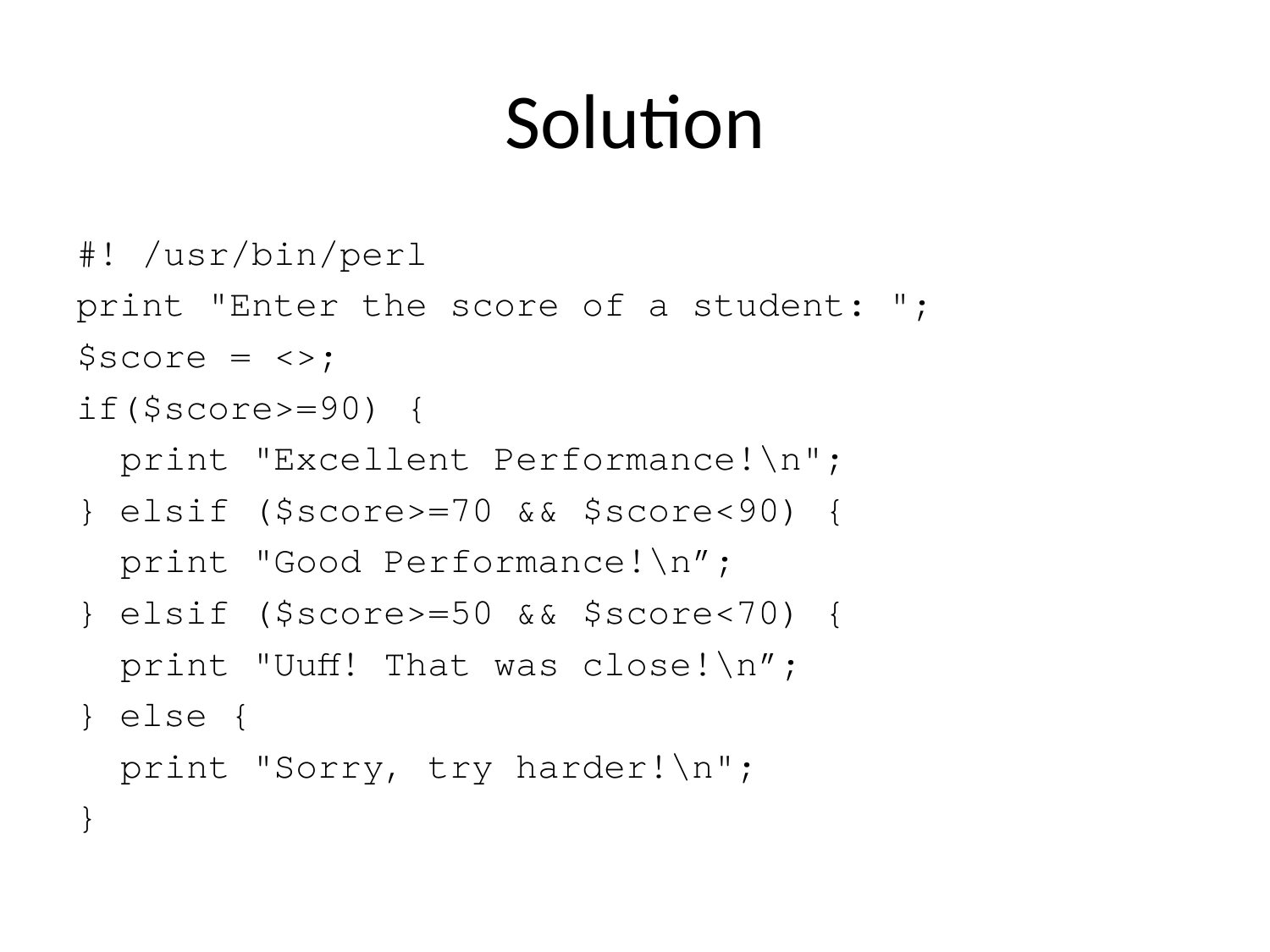

# Solution
#! /usr/bin/perl
print "Enter the score of a student: ";
$score = <>;
if($score>=90) {
	print "Excellent Performance!\n";
} elsif ($score>=70 && $score<90) {
	print "Good Performance!\n”;
} elsif ($score>=50 && $score<70) {
	print "Uuff! That was close!\n”;
} else {
	print "Sorry, try harder!\n";
}